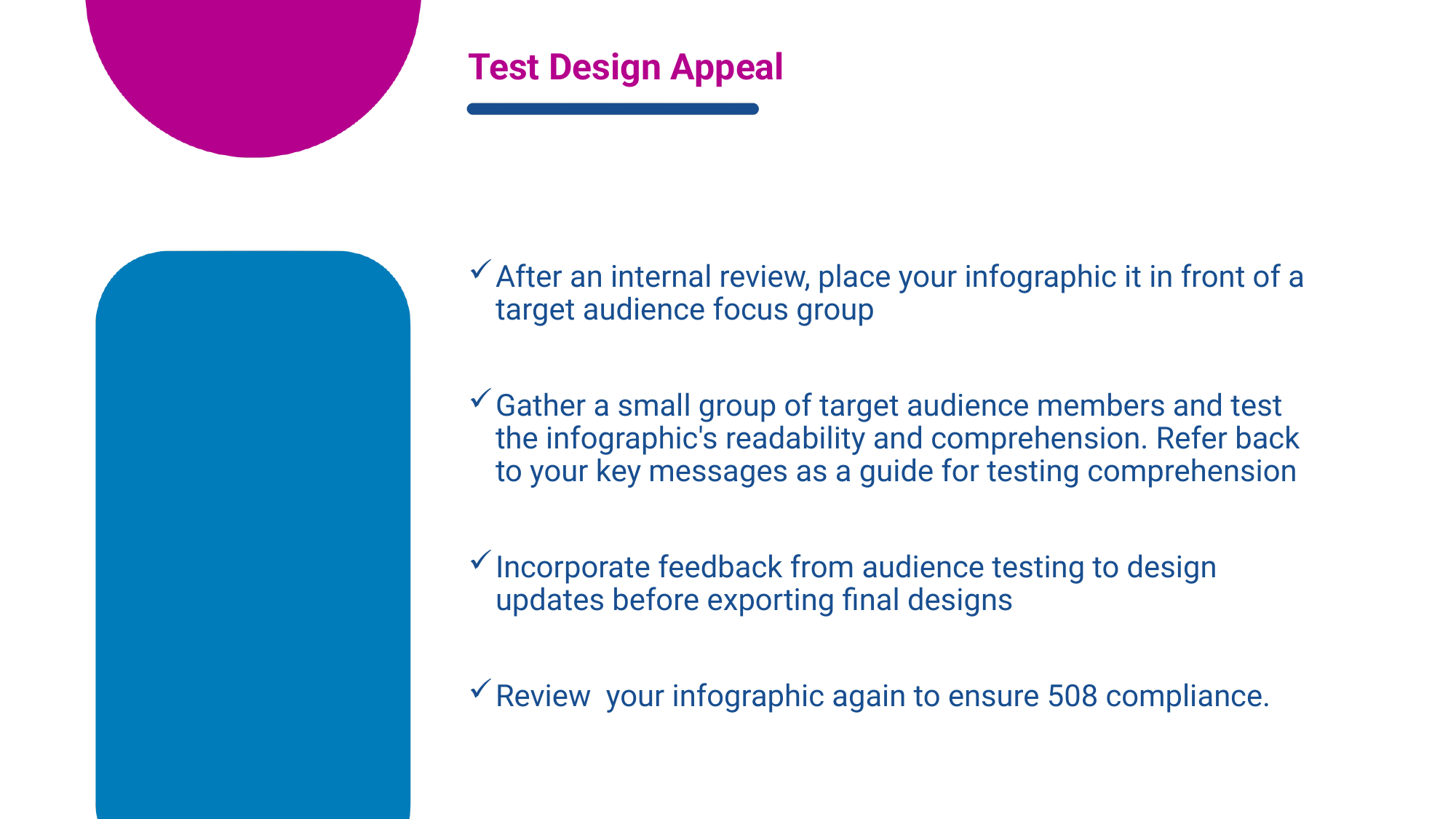

# Test Design Appeal
After an internal review, place your infographic it in front of a target audience focus group

Gather a small group of target audience members and test the infographic's readability and comprehension. Refer back to your key messages as a guide for testing comprehension

Incorporate feedback from audience testing to design updates before exporting final designs

Review  your infographic again to ensure 508 compliance.